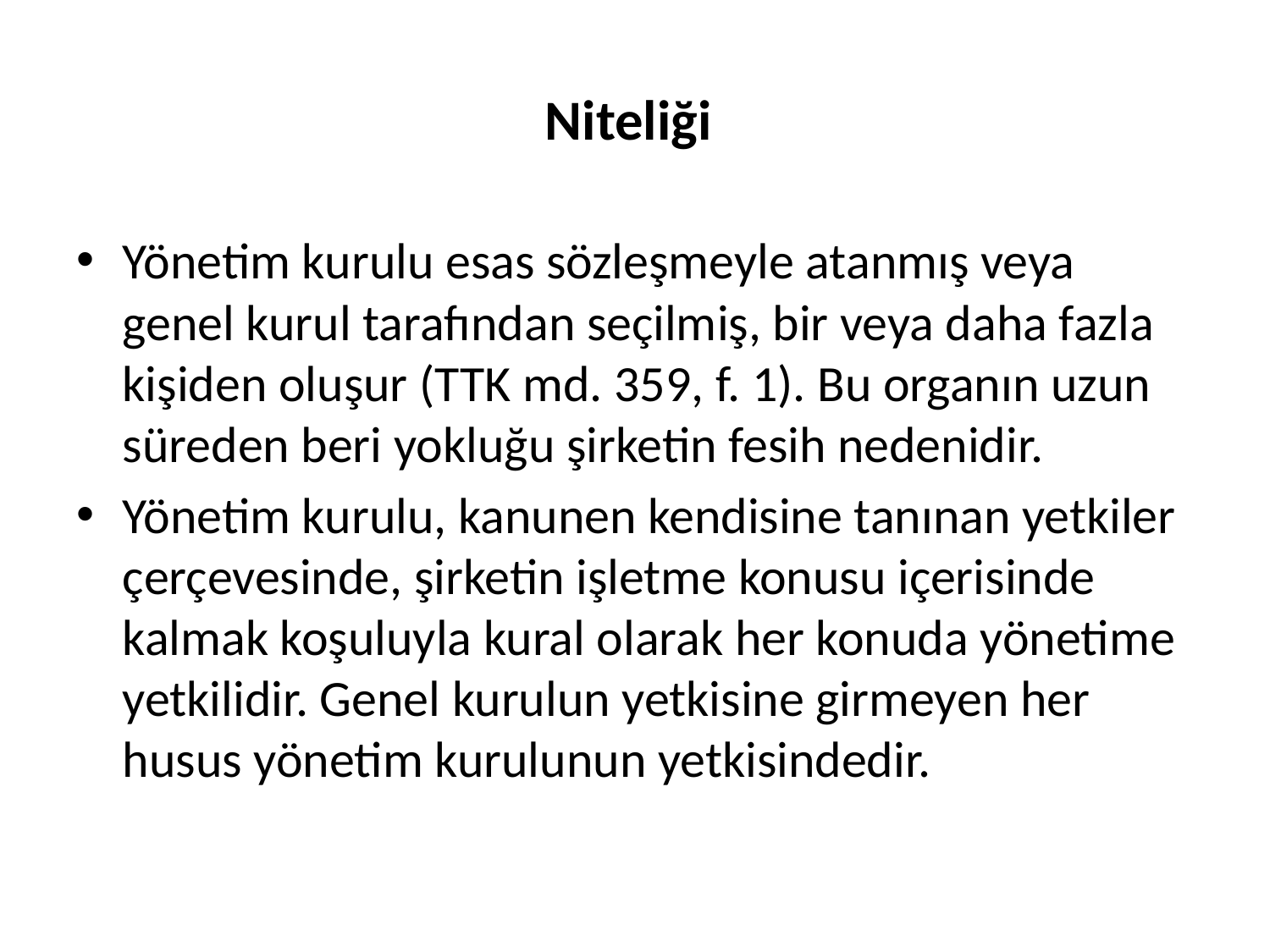

# Niteliği
Yönetim kurulu esas sözleşmeyle atanmış veya genel kurul tarafından seçilmiş, bir veya daha fazla kişiden oluşur (TTK md. 359, f. 1). Bu organın uzun süreden beri yokluğu şirketin fesih nedenidir.
Yönetim kurulu, kanunen kendisine tanınan yetkiler çerçevesinde, şirketin işletme konusu içerisinde kalmak koşuluyla kural olarak her konuda yönetime yetkilidir. Genel kurulun yetkisine girmeyen her husus yönetim kurulunun yetkisindedir.